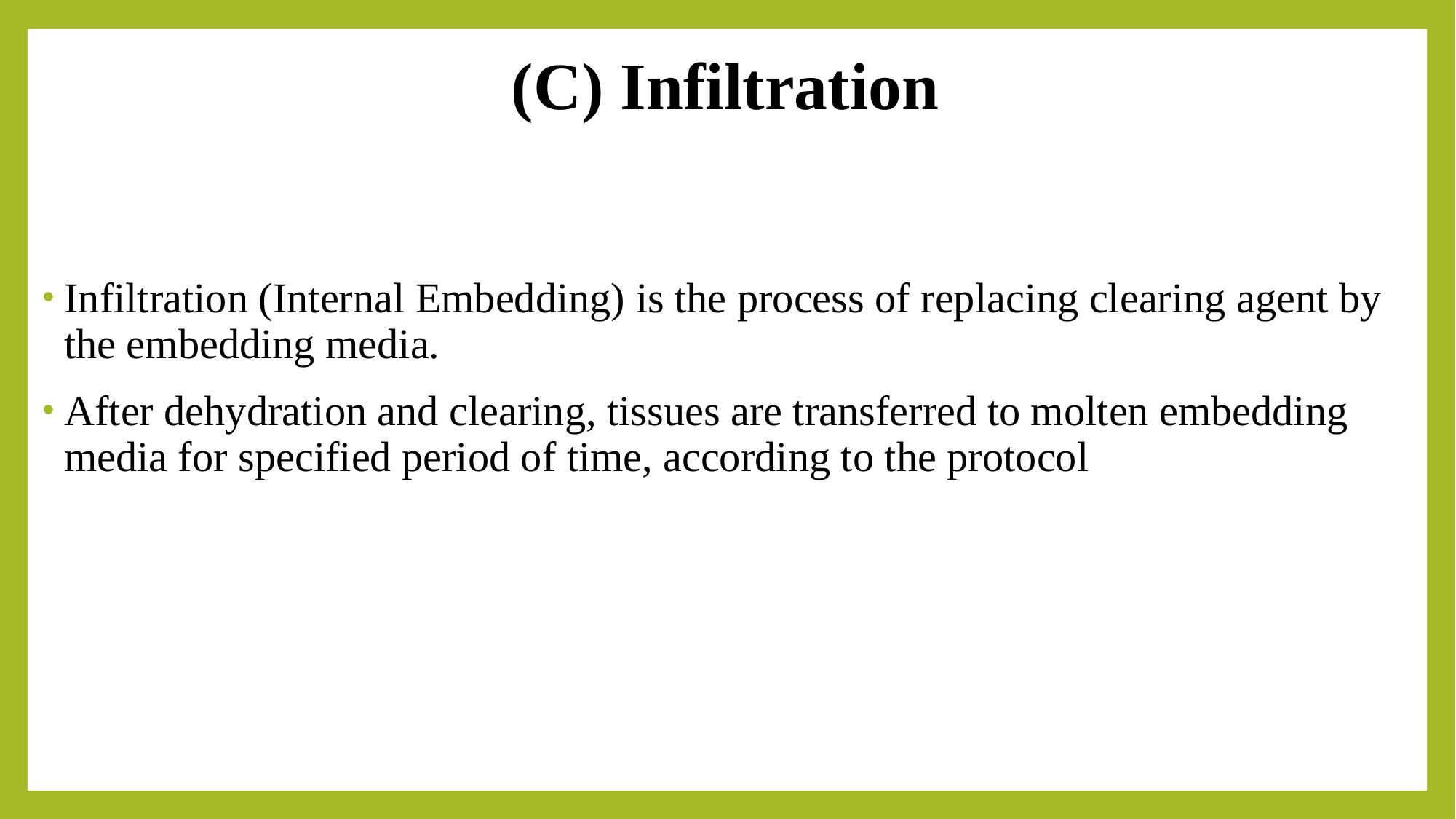

# (C) Infiltration
Infiltration (Internal Embedding) is the process of replacing clearing agent by the embedding media.
After dehydration and clearing, tissues are transferred to molten embedding media for specified period of time, according to the protocol